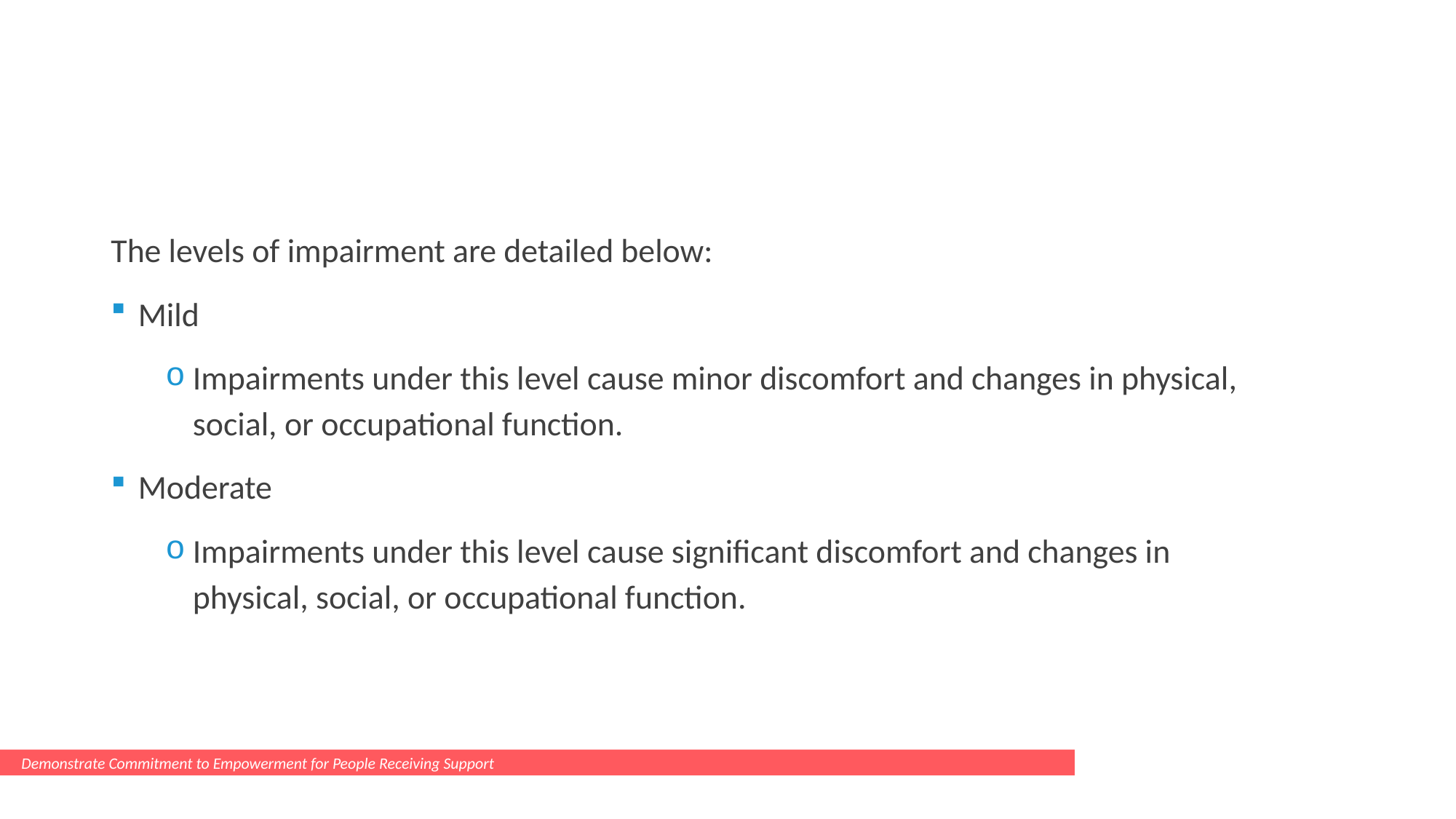

#
The levels of impairment are detailed below:
Mild
Impairments under this level cause minor discomfort and changes in physical, social, or occupational function.
Moderate
Impairments under this level cause significant discomfort and changes in physical, social, or occupational function.
Demonstrate Commitment to Empowerment for People Receiving Support